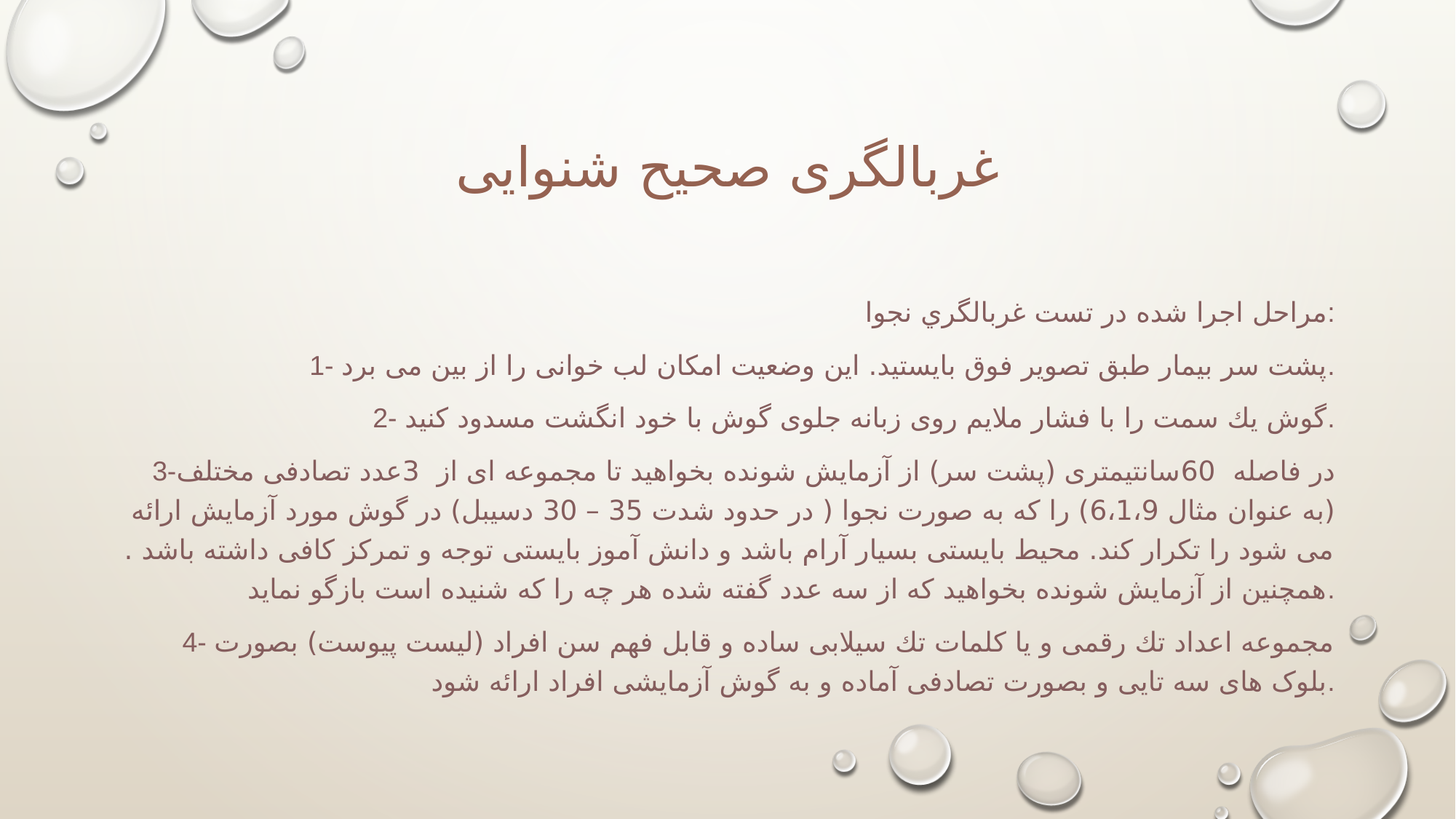

# غربالگری صحیح شنوایی
مراحل اجرا شده در تست غربالگري نجوا:
 1- پشت سر بيمار طبق تصویر فوق بایستيد. این وضعيت امكان لب خوانی را از بين می برد.
 2- گوش یك سمت را با فشار ملایم روی زبانه جلوی گوش با خود انگشت مسدود كنيد.
3-در فاصله  60سانتيمتری (پشت سر) از آزمایش شونده بخواهيد تا مجموعه ای از  3عدد تصادفی مختلف (به عنوان مثال 6،1،9) را كه به صورت نجوا ( در حدود شدت 35 – 30 دسيبل) در گوش مورد آزمایش ارائه می شود را تكرار كند. محيط بایستی بسيار آرام باشد و دانش آموز بایستی توجه و تمركز كافی داشته باشد . همچنين از آزمایش شونده بخواهيد كه از سه عدد گفته شده هر چه را كه شنيده است بازگو نماید.
 4- مجموعه اعداد تك رقمی و یا كلمات تك سيلابی ساده و قابل فهم سن افراد (ليست پيوست) بصورت بلوک های سه تایی و بصورت تصادفی آماده و به گوش آزمایشی افراد ارائه شود.